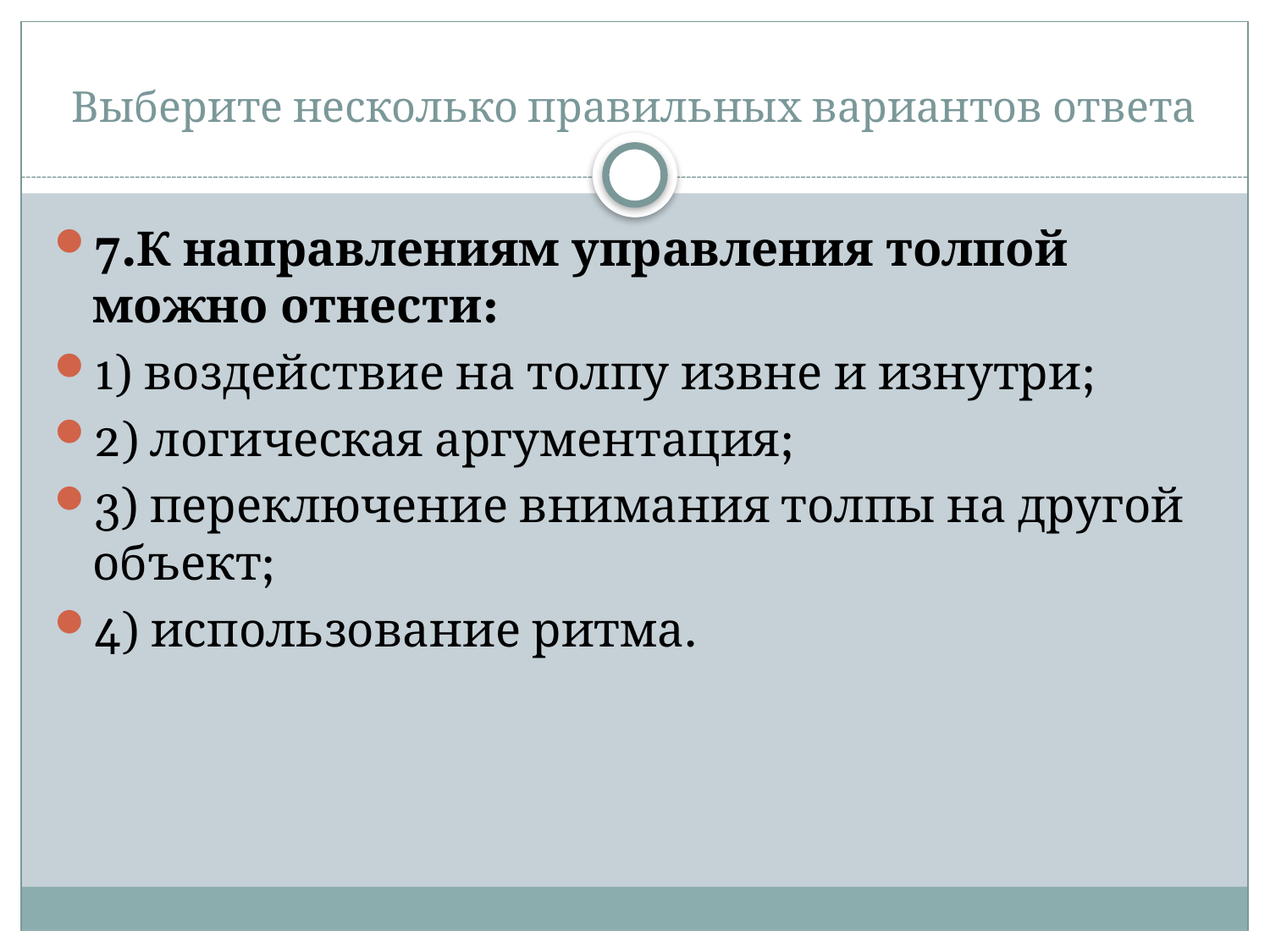

# Выберите несколько правильных вариантов ответа
7.К направлениям управления толпой можно отнести:
1) воздействие на толпу извне и изнутри;
2) логическая аргументация;
3) переключение внимания толпы на другой объект;
4) использование ритма.